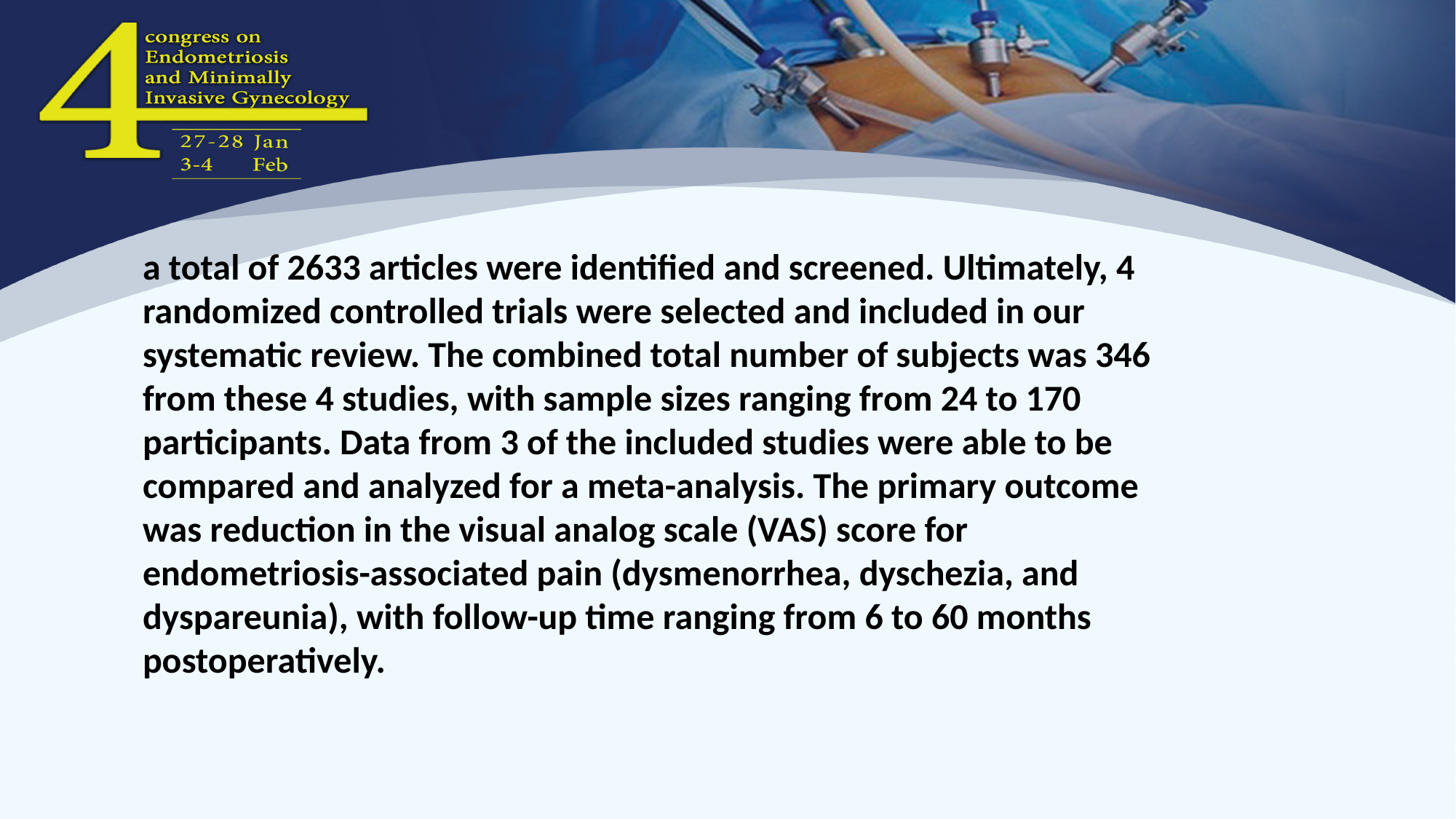

a total of 2633 articles were identified and screened. Ultimately, 4 randomized controlled trials were selected and included in our systematic review. The combined total number of subjects was 346 from these 4 studies, with sample sizes ranging from 24 to 170 participants. Data from 3 of the included studies were able to be compared and analyzed for a meta-analysis. The primary outcome was reduction in the visual analog scale (VAS) score for endometriosis-associated pain (dysmenorrhea, dyschezia, and dyspareunia), with follow-up time ranging from 6 to 60 months postoperatively.